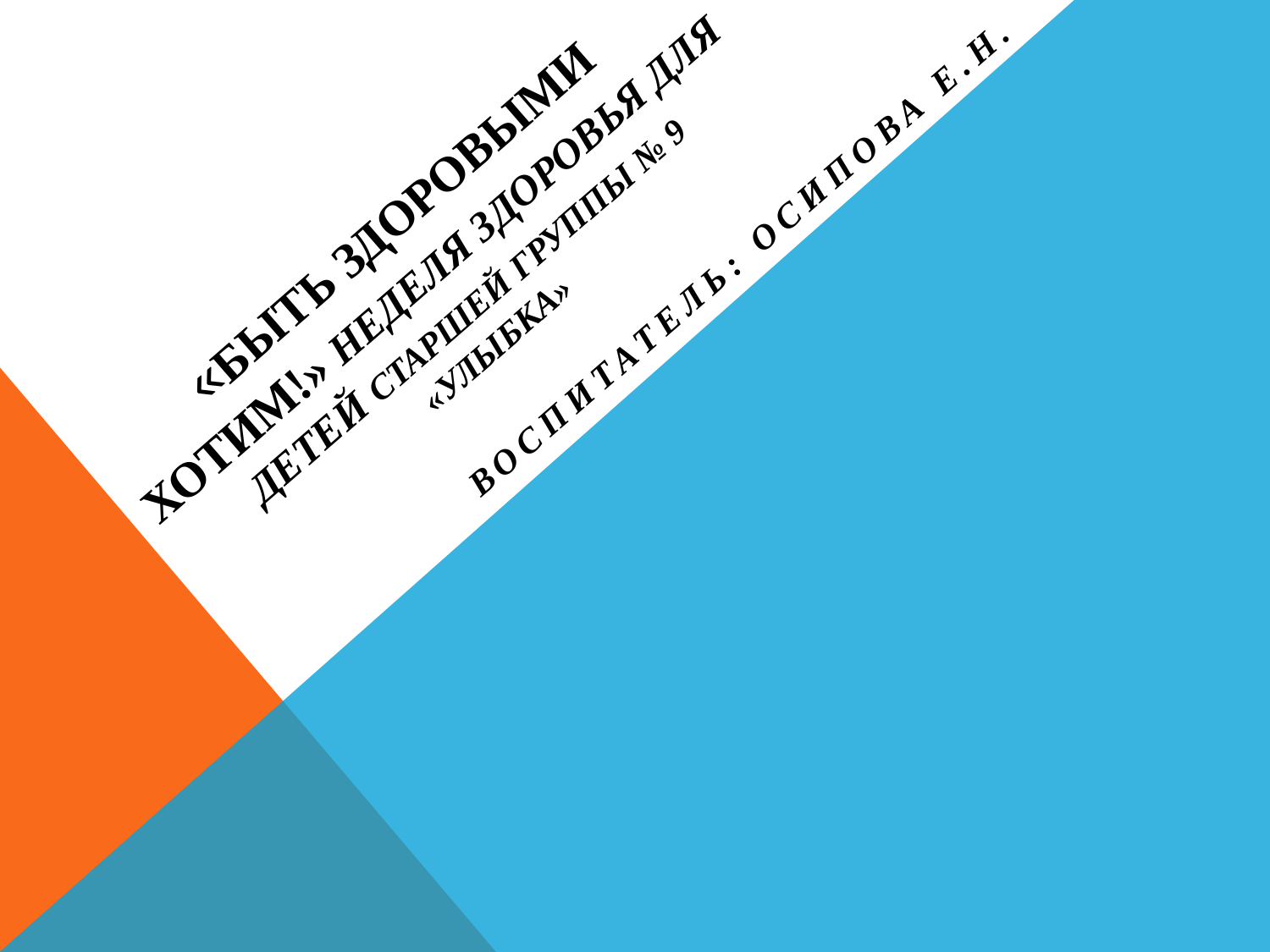

# «Быть здоровыми хотим!» Неделя здоровья для детей старшей группы № 9 «Улыбка»
Воспитатель: Осипова е.н.